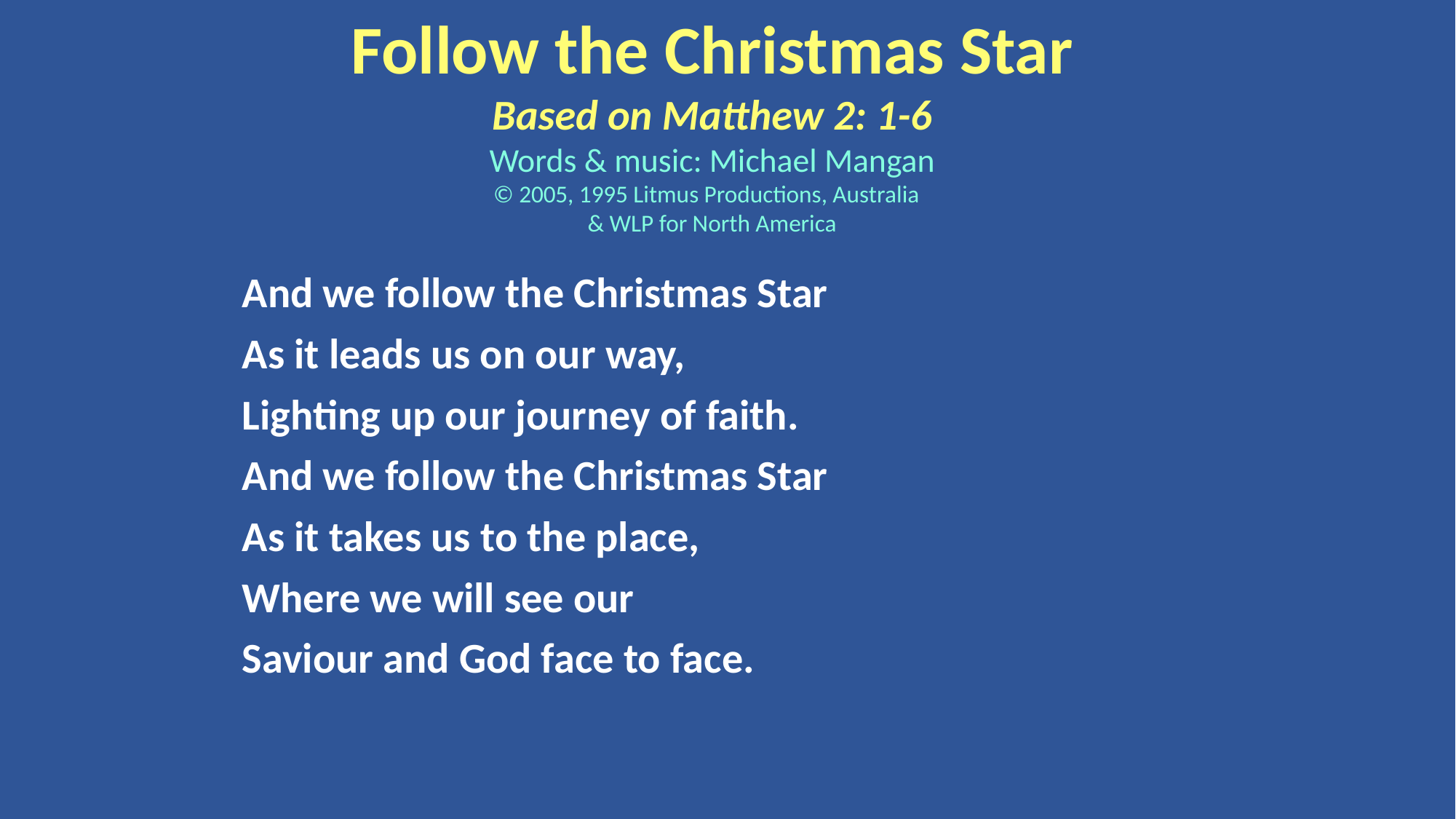

Follow the Christmas Star
Based on Matthew 2: 1-6
Words & music: Michael Mangan
© 2005, 1995 Litmus Productions, Australia
& WLP for North America
And we follow the Christmas Star
As it leads us on our way,
Lighting up our journey of faith.
And we follow the Christmas Star
As it takes us to the place,
Where we will see our
Saviour and God face to face.